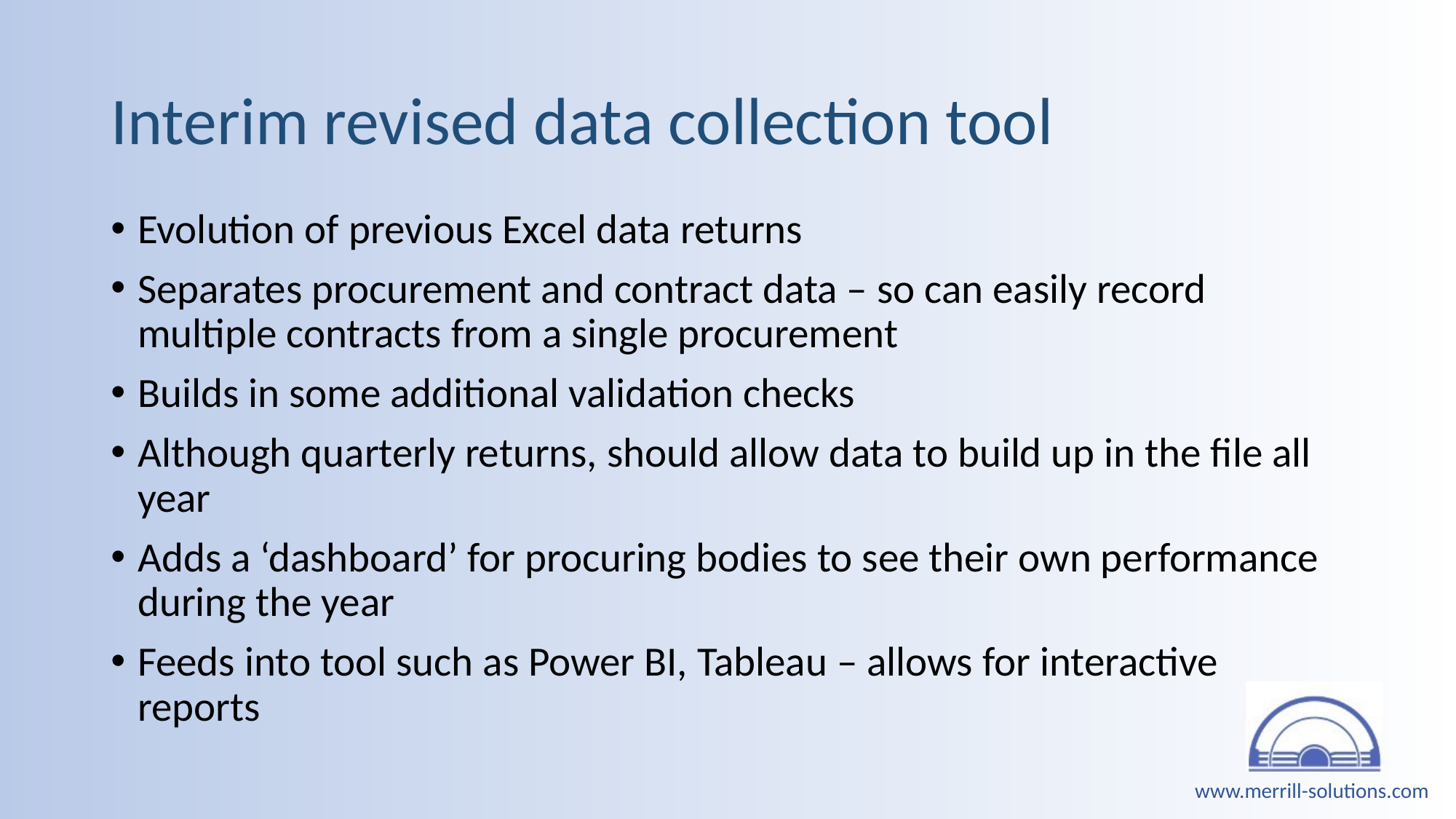

# Interim revised data collection tool
Evolution of previous Excel data returns
Separates procurement and contract data – so can easily record multiple contracts from a single procurement
Builds in some additional validation checks
Although quarterly returns, should allow data to build up in the file all year
Adds a ‘dashboard’ for procuring bodies to see their own performance during the year
Feeds into tool such as Power BI, Tableau – allows for interactive reports